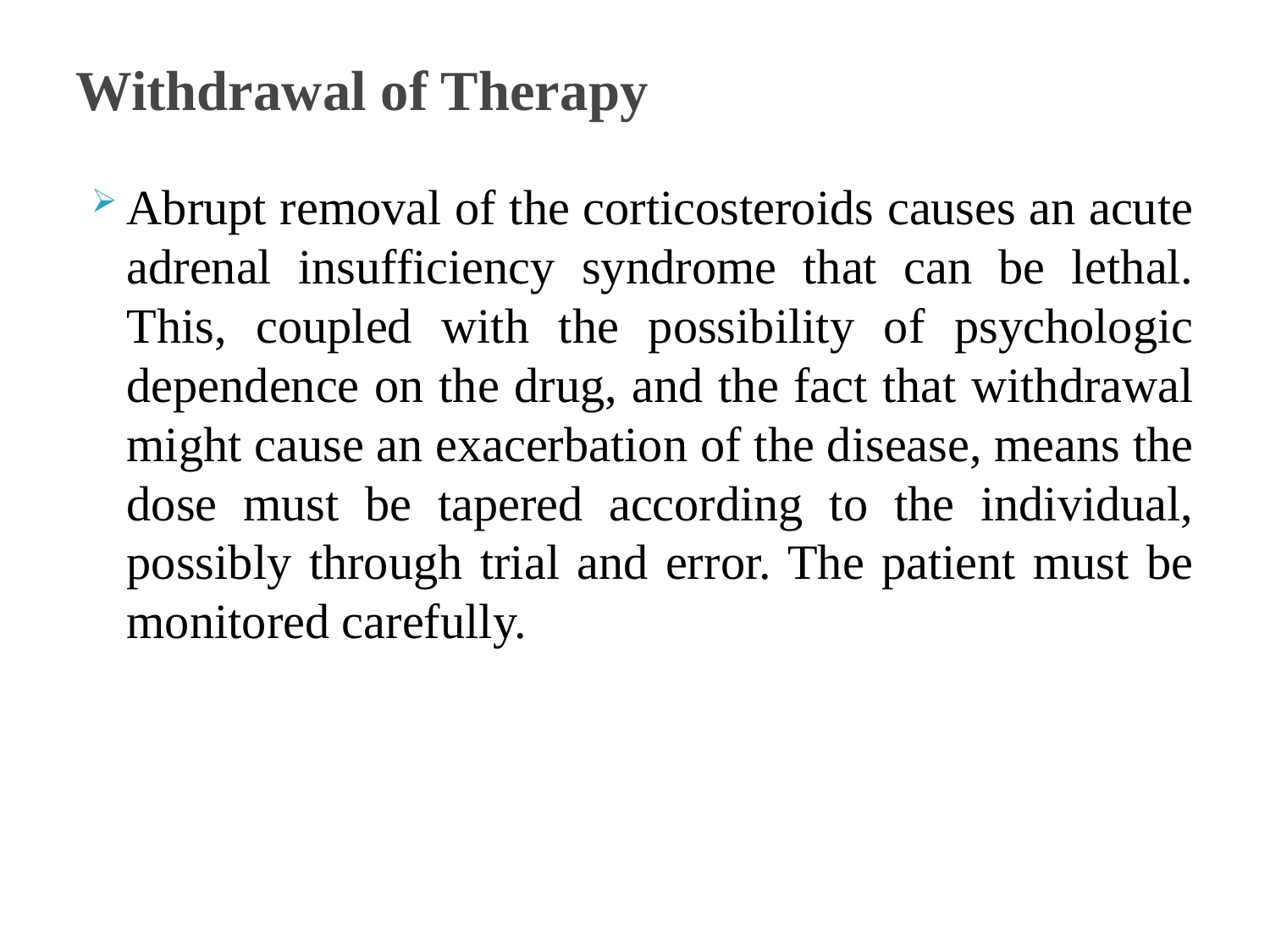

# Withdrawal of Therapy
Abrupt removal of the corticosteroids causes an acute adrenal insufficiency syndrome that can be lethal. This, coupled with the possibility of psychologic dependence on the drug, and the fact that withdrawal might cause an exacerbation of the disease, means the dose must be tapered according to the individual, possibly through trial and error. The patient must be monitored carefully.